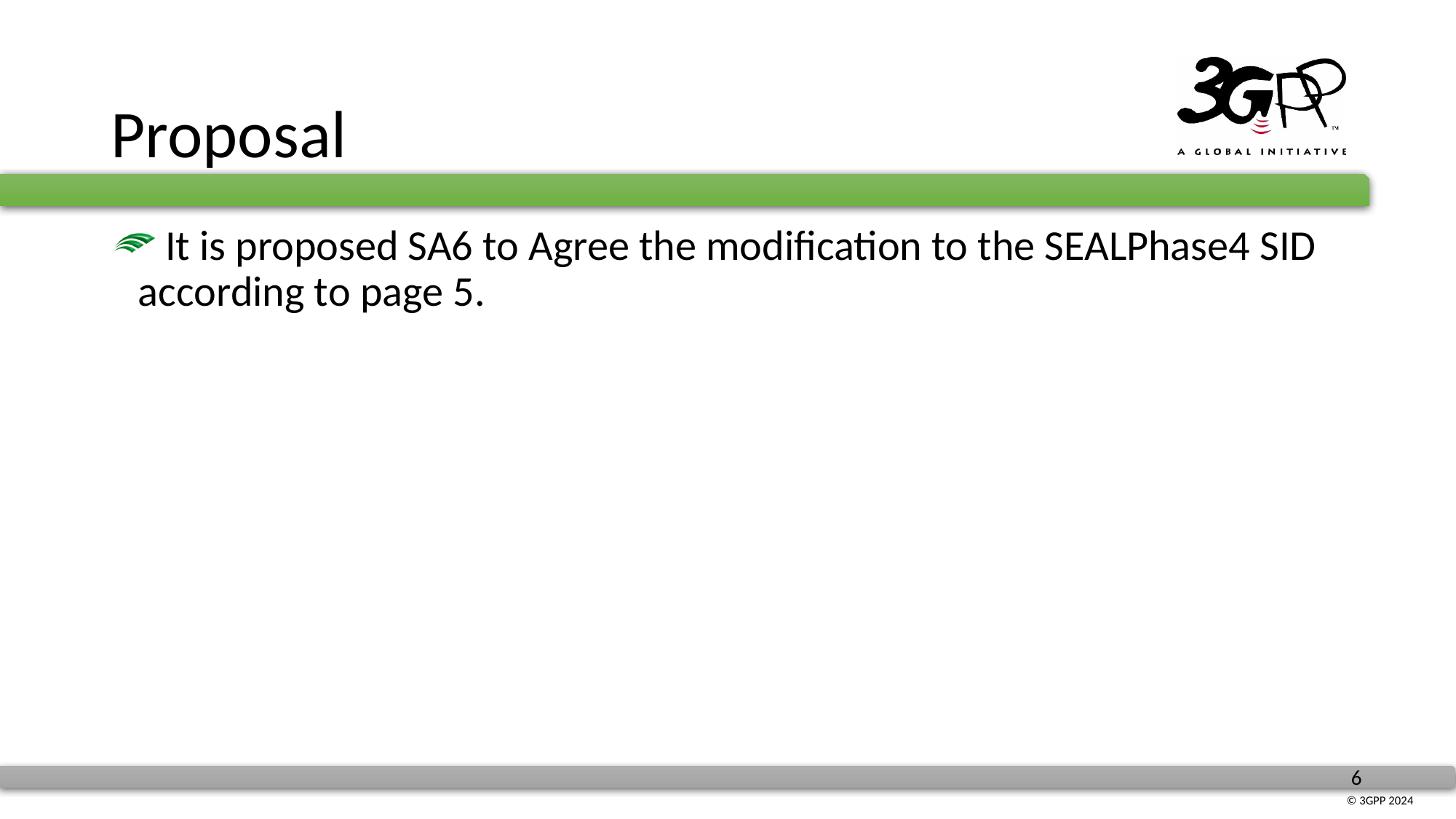

# Proposal
 It is proposed SA6 to Agree the modification to the SEALPhase4 SID according to page 5.